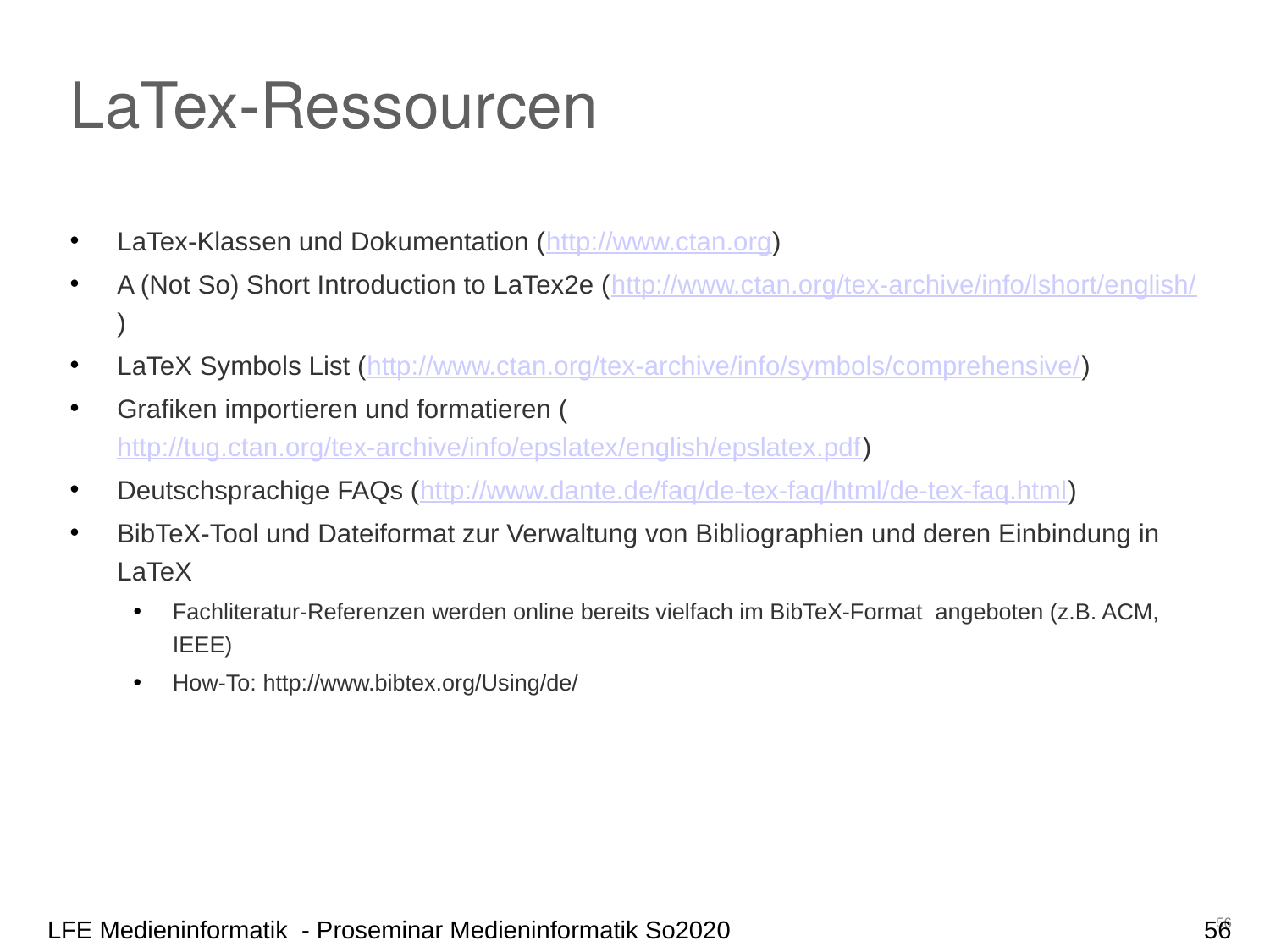

LaTex-Ressourcen
LaTex-Klassen und Dokumentation (http://www.ctan.org)
A (Not So) Short Introduction to LaTex2e (http://www.ctan.org/tex-archive/info/lshort/english/)
LaTeX Symbols List (http://www.ctan.org/tex-archive/info/symbols/comprehensive/)
Grafiken importieren und formatieren (http://tug.ctan.org/tex-archive/info/epslatex/english/epslatex.pdf)
Deutschsprachige FAQs (http://www.dante.de/faq/de-tex-faq/html/de-tex-faq.html)
BibTeX-Tool und Dateiformat zur Verwaltung von Bibliographien und deren Einbindung in LaTeX
Fachliteratur-Referenzen werden online bereits vielfach im BibTeX-Format  angeboten (z.B. ACM, IEEE)
How-To: http://www.bibtex.org/Using/de/
56
56